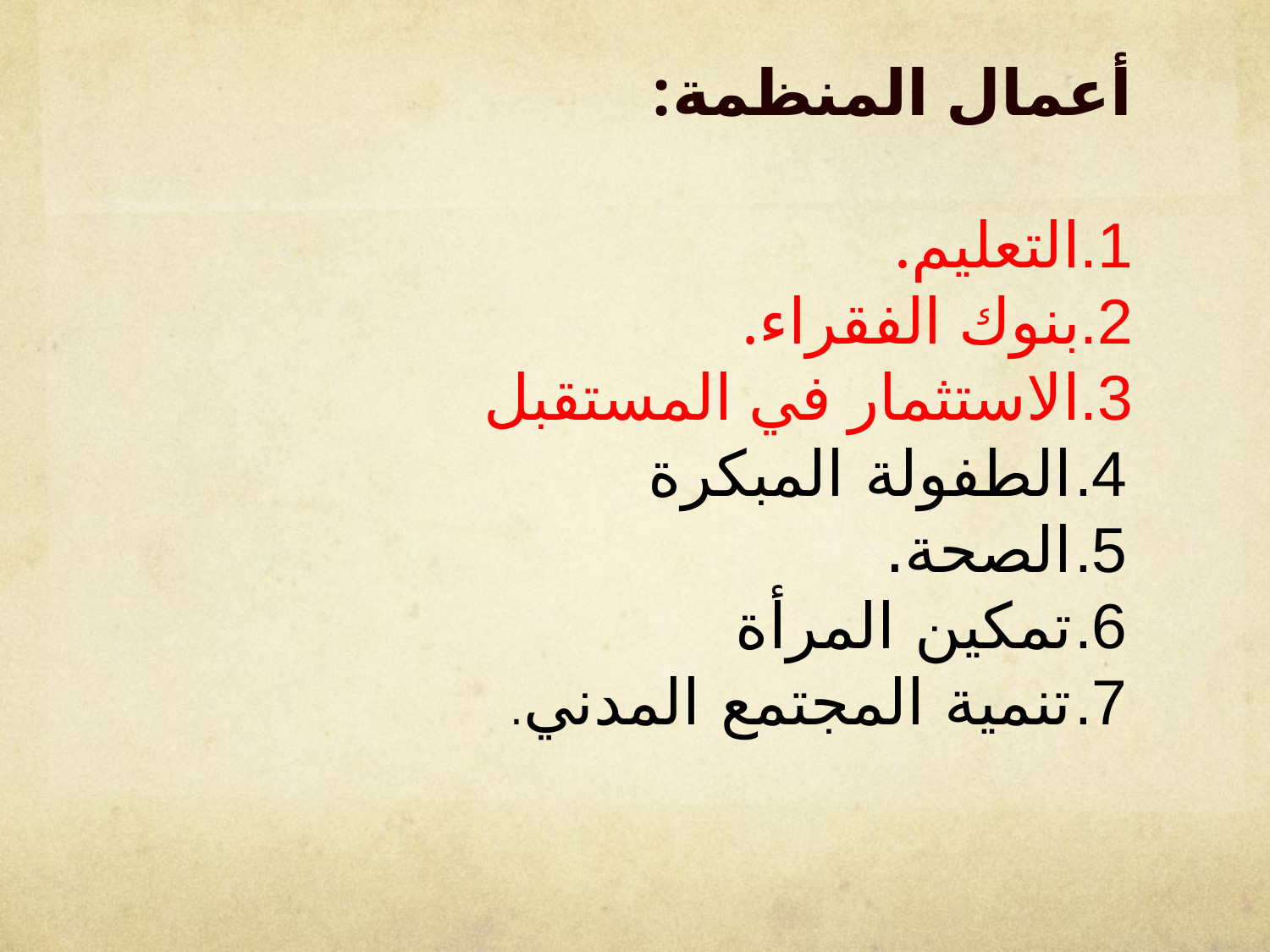

أعمال المنظمة:

التعليم.
بنوك الفقراء.
الاستثمار في المستقبل
الطفولة المبكرة
الصحة.
تمكين المرأة
تنمية المجتمع المدني.